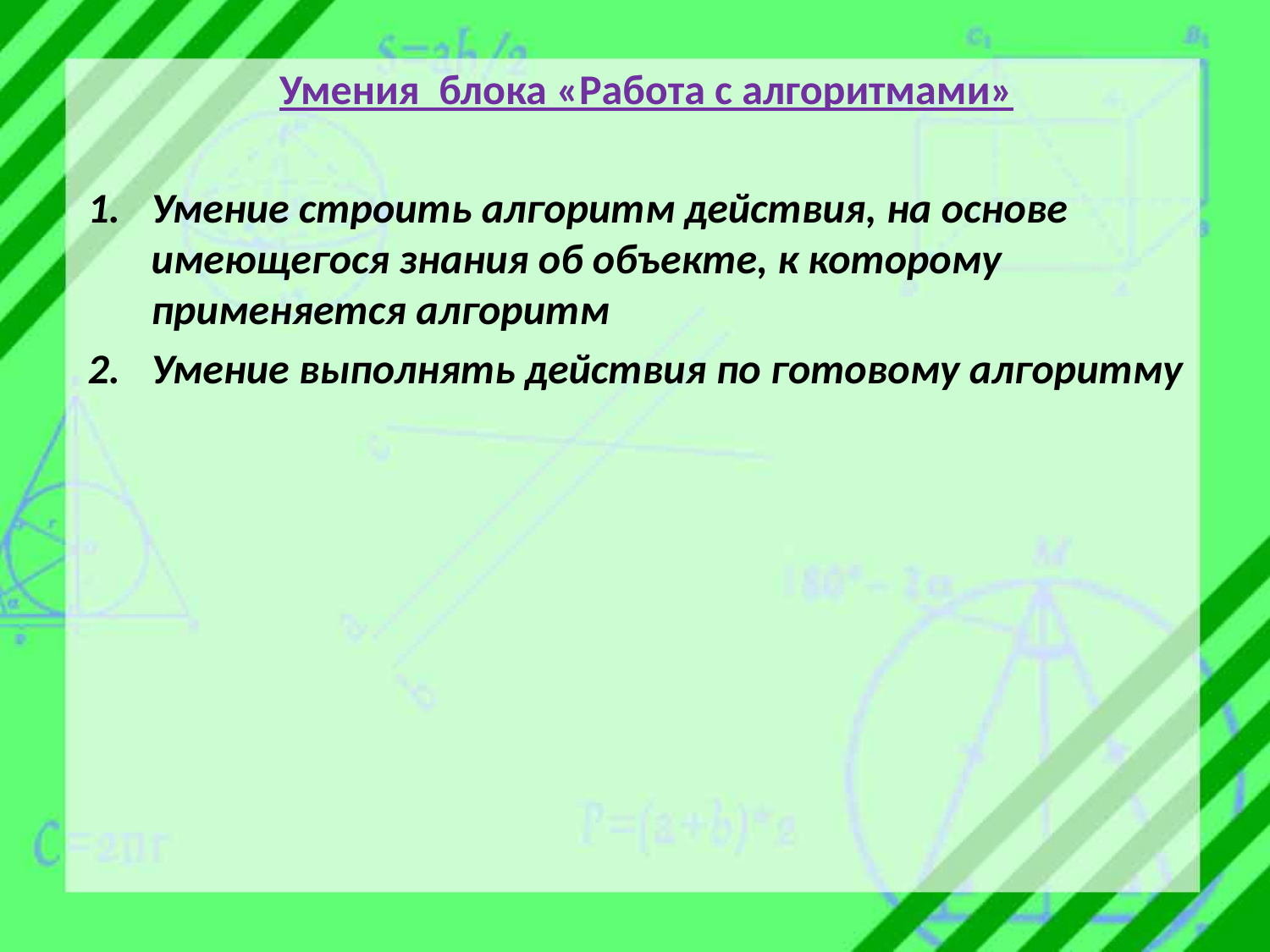

Умения  блока «Работа с алгоритмами»

Умение строить алгоритм действия, на основе имеющегося знания об объекте, к которому применяется алгоритм
Умение выполнять действия по готовому алгоритму